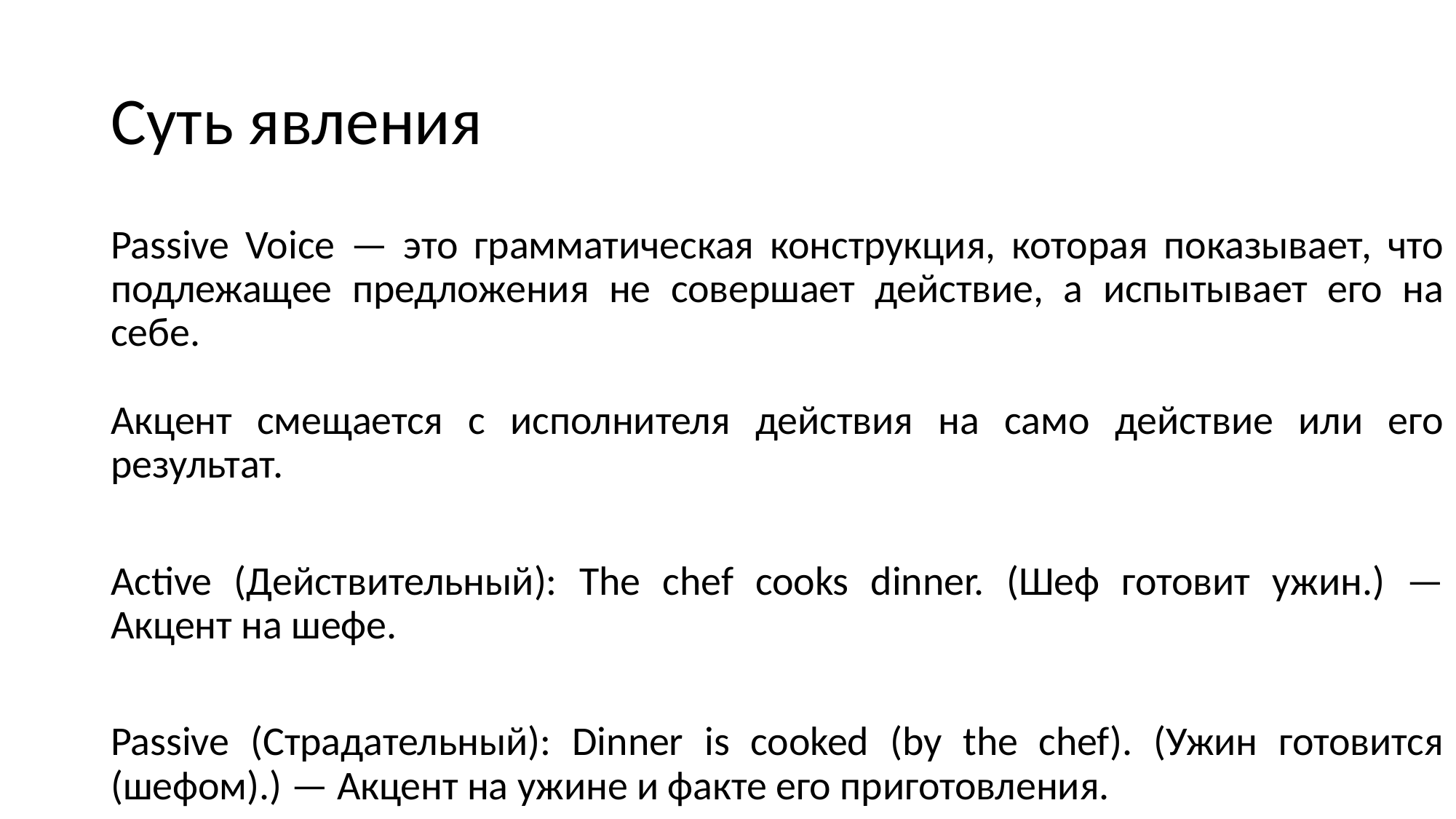

# Суть явления
Passive Voice — это грамматическая конструкция, которая показывает, что подлежащее предложения не совершает действие, а испытывает его на себе.

Акцент смещается с исполнителя действия на само действие или его результат.

Active (Действительный): The chef cooks dinner. (Шеф готовит ужин.) — Акцент на шефе.

Passive (Страдательный): Dinner is cooked (by the chef). (Ужин готовится (шефом).) — Акцент на ужине и факте его приготовления.